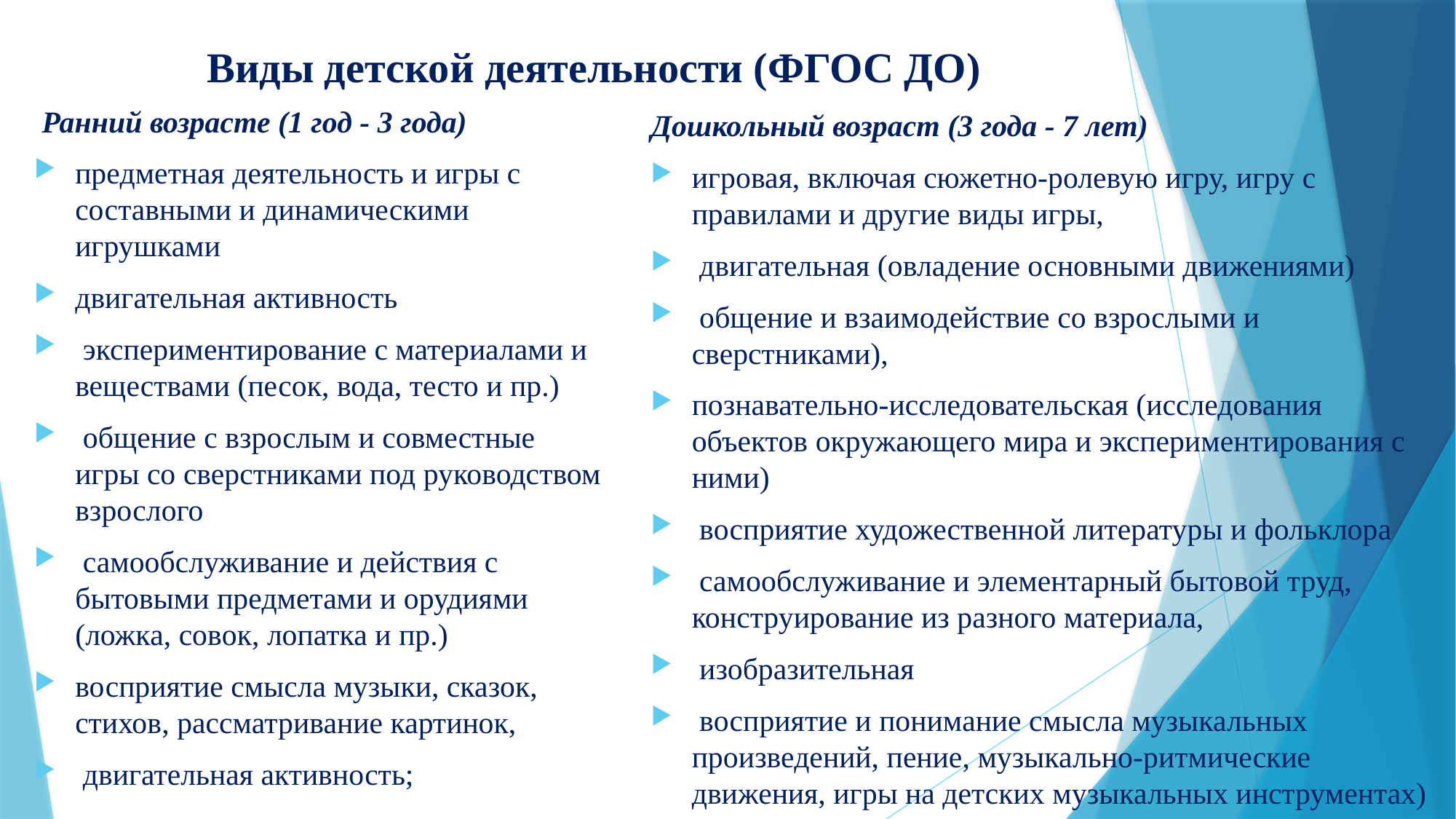

# Виды детской деятельности (ФГОС ДО)
 Ранний возрасте (1 год - 3 года)
предметная деятельность и игры с составными и динамическими игрушками
двигательная активность
 экспериментирование с материалами и веществами (песок, вода, тесто и пр.)
 общение с взрослым и совместные игры со сверстниками под руководством взрослого
 самообслуживание и действия с бытовыми предметами и орудиями (ложка, совок, лопатка и пр.)
восприятие смысла музыки, сказок, стихов, рассматривание картинок,
 двигательная активность;
Дошкольный возраст (3 года - 7 лет)
игровая, включая сюжетно-ролевую игру, игру с правилами и другие виды игры,
 двигательная (овладение основными движениями)
 общение и взаимодействие со взрослыми и сверстниками),
познавательно-исследовательская (исследования объектов окружающего мира и экспериментирования с ними)
 восприятие художественной литературы и фольклора
 самообслуживание и элементарный бытовой труд, конструирование из разного материала,
 изобразительная
 восприятие и понимание смысла музыкальных произведений, пение, музыкально-ритмические движения, игры на детских музыкальных инструментах)